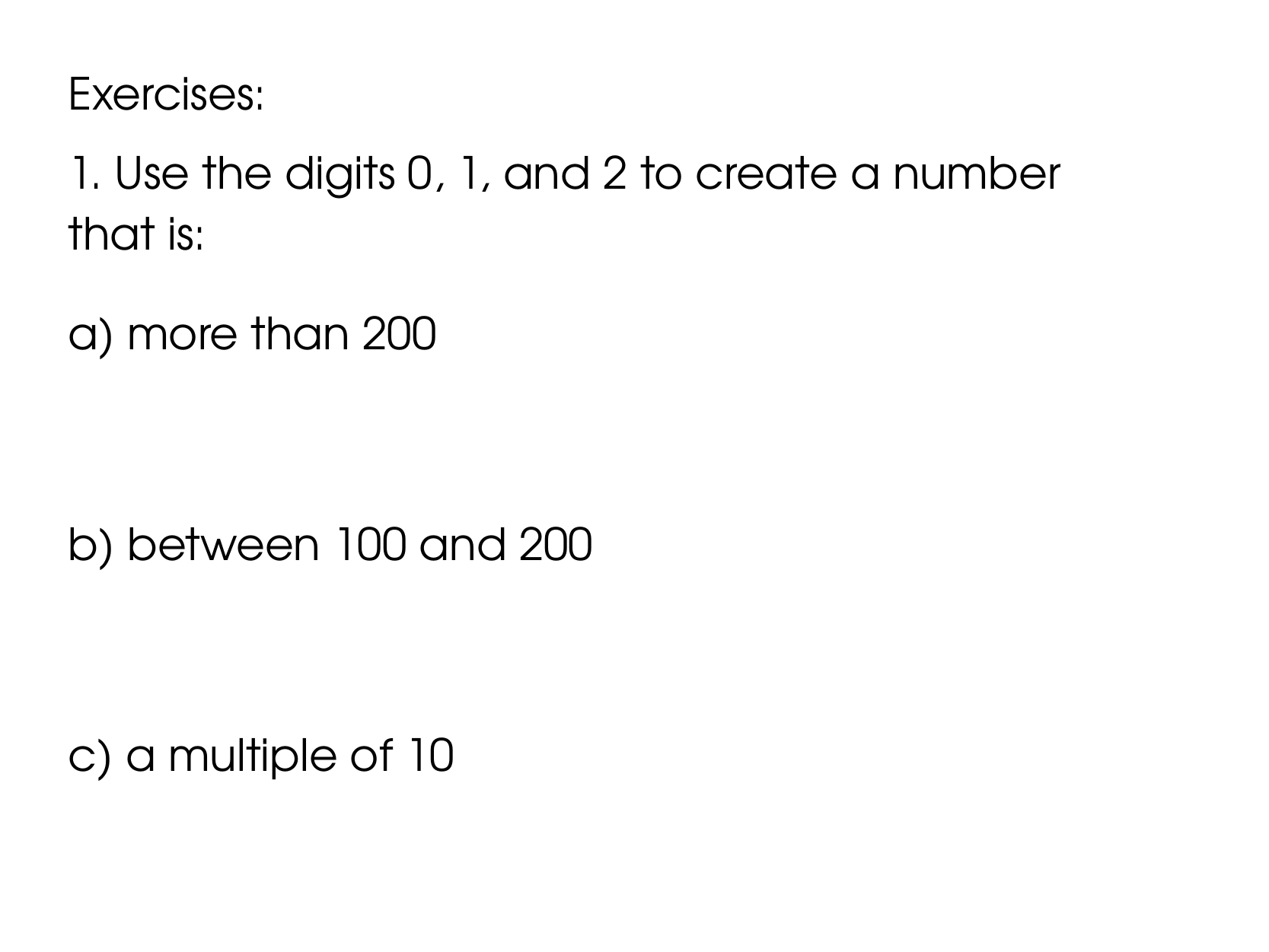

Exercises:
1. Use the digits 0, 1, and 2 to create a number that is:
a) more than 200
b) between 100 and 200
c) a multiple of 10